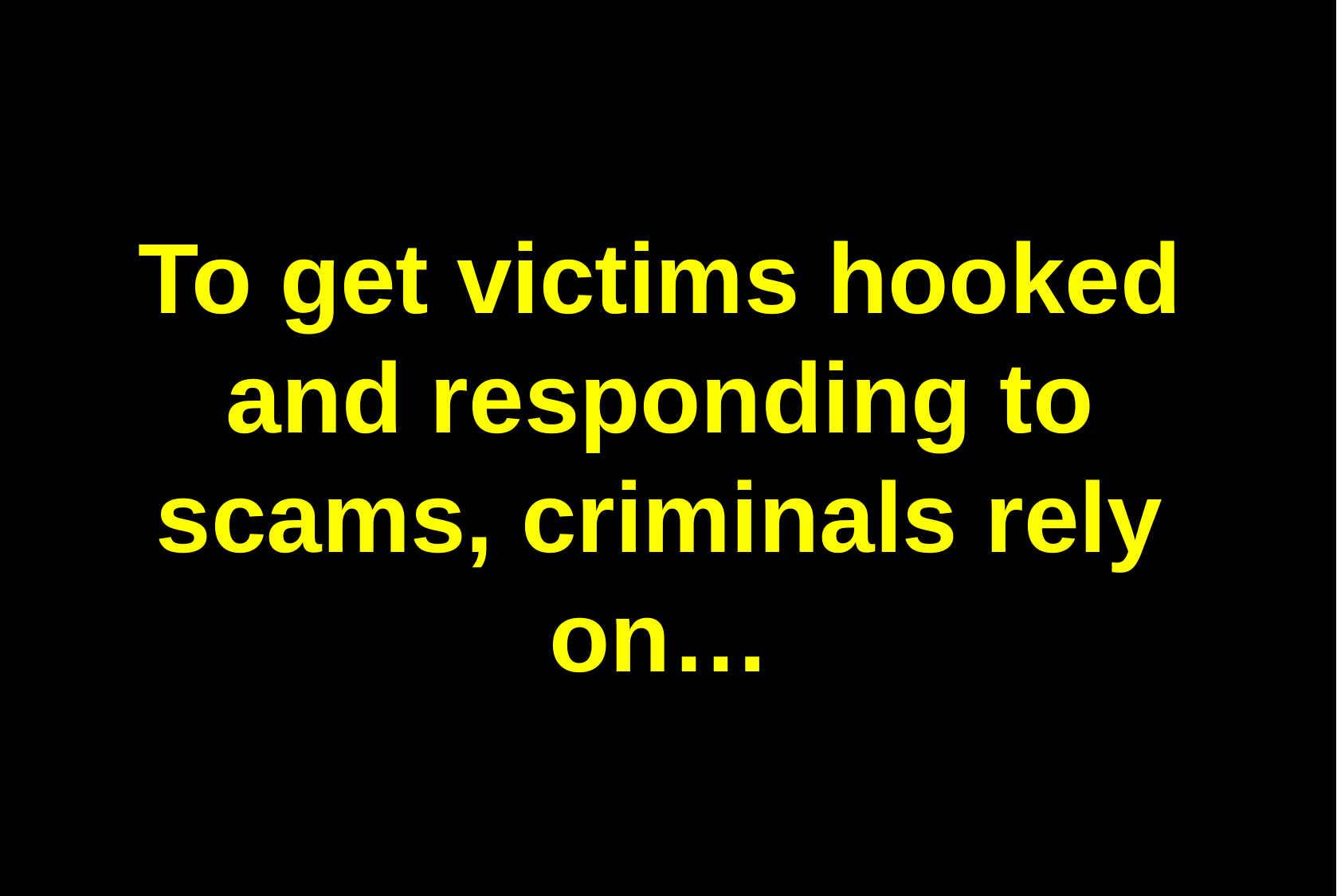

# To get victims hooked and responding to scams, criminals rely on…